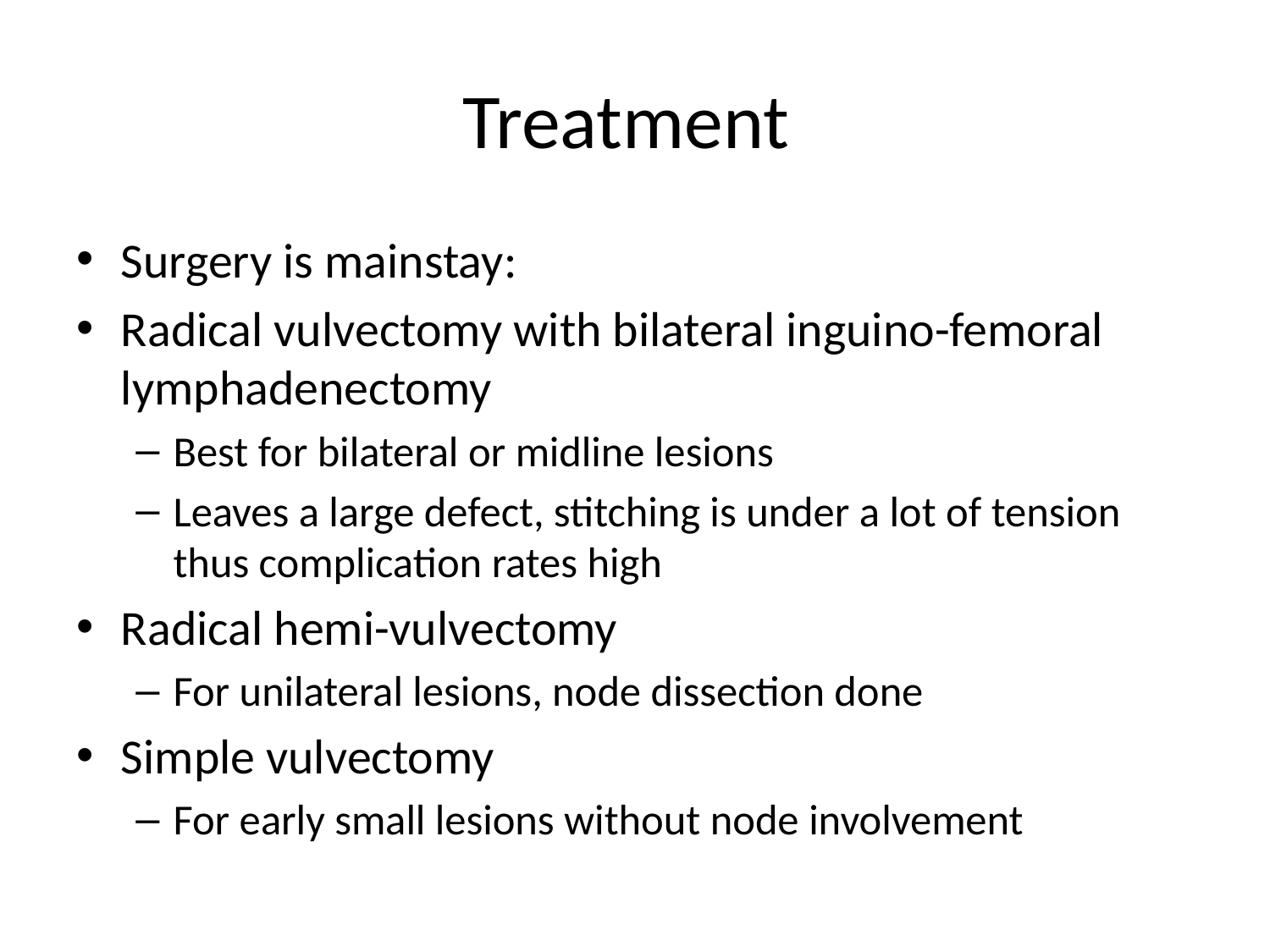

# Treatment
Surgery is mainstay:
Radical vulvectomy with bilateral inguino-femoral lymphadenectomy
Best for bilateral or midline lesions
Leaves a large defect, stitching is under a lot of tension thus complication rates high
Radical hemi-vulvectomy
For unilateral lesions, node dissection done
Simple vulvectomy
For early small lesions without node involvement